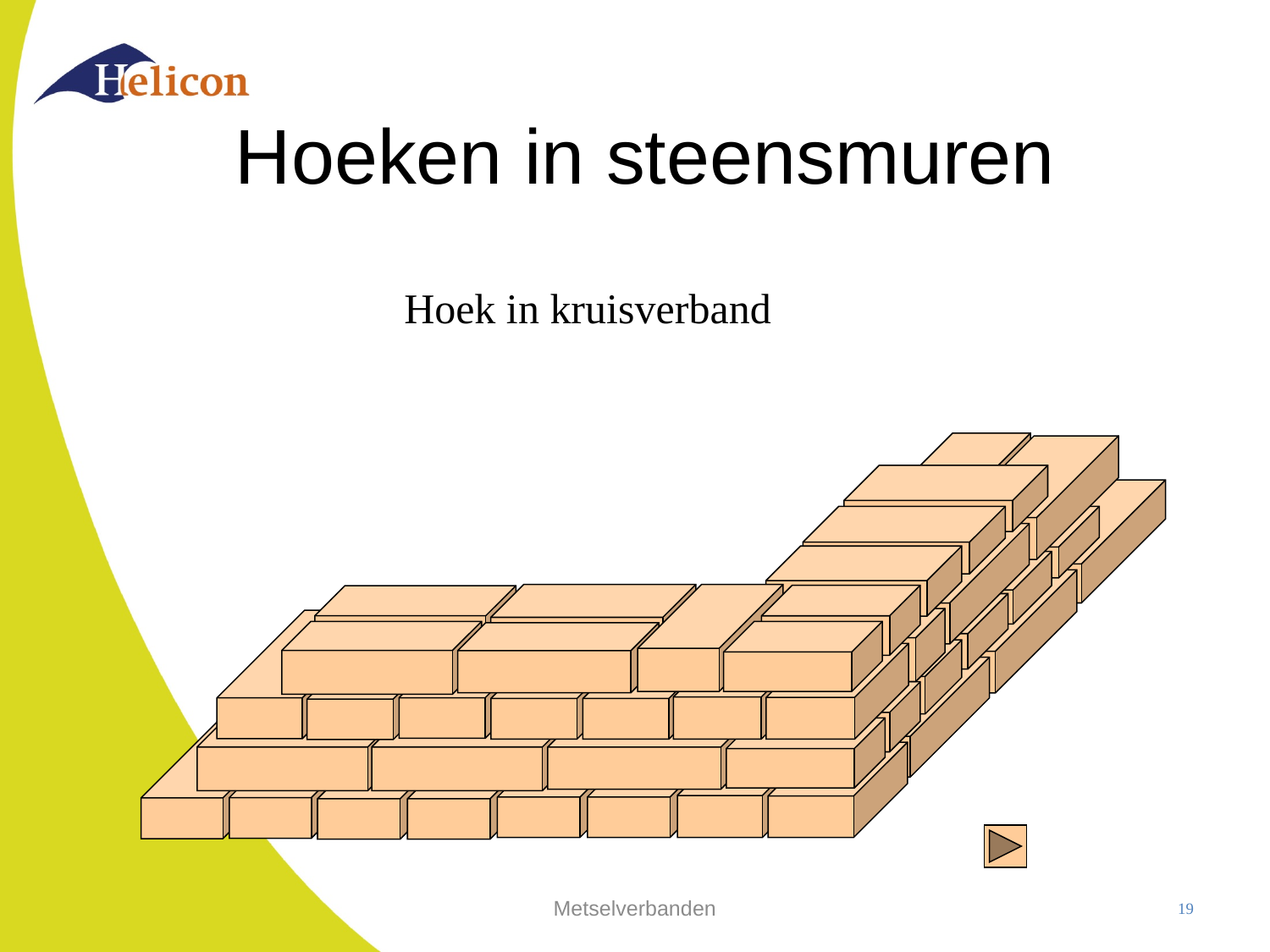

# Hoeken in steensmuren
Hoek in kruisverband

Metselverbanden
19